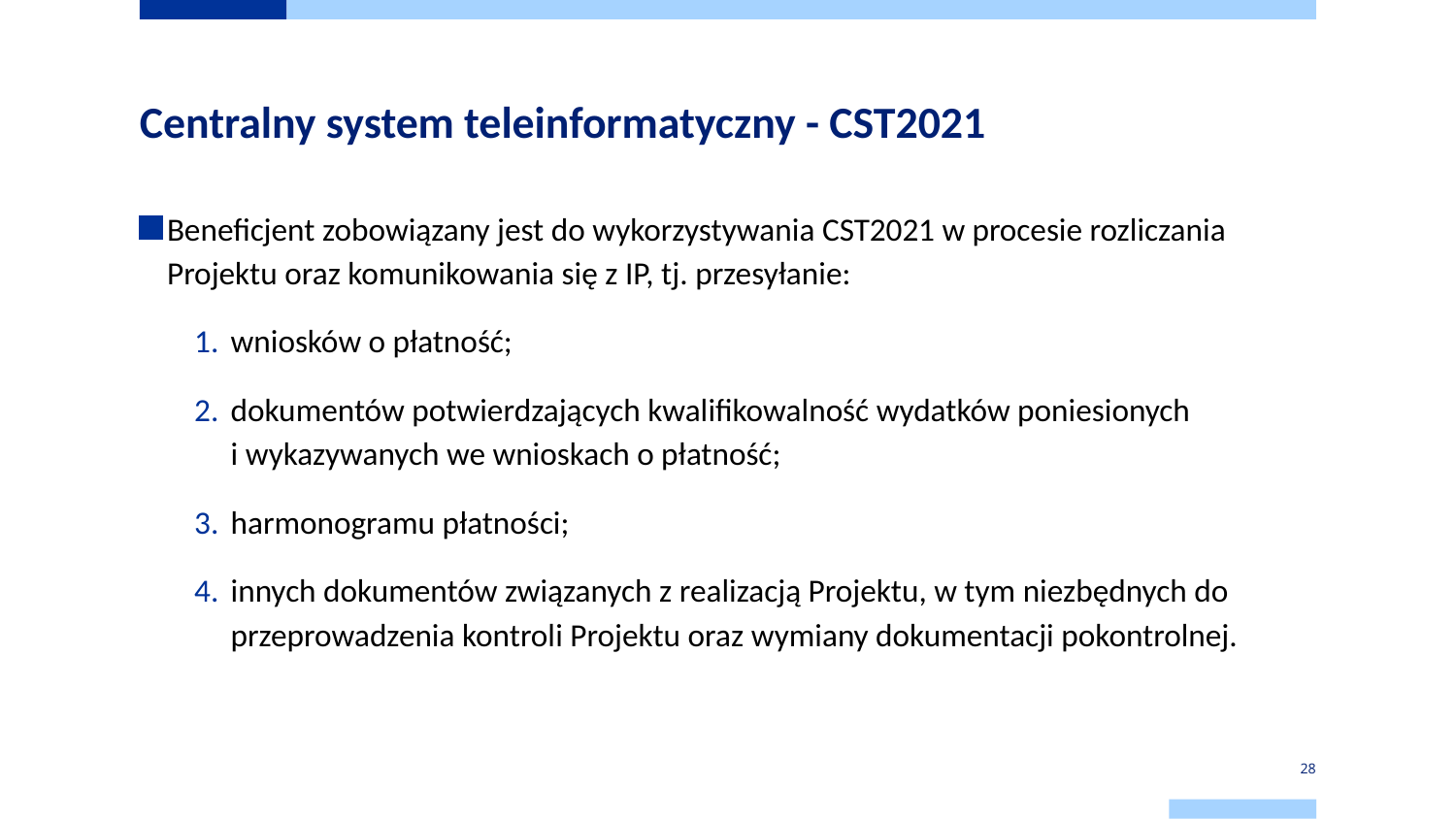

# Centralny system teleinformatyczny - CST2021
Beneficjent zobowiązany jest do wykorzystywania CST2021 w procesie rozliczania Projektu oraz komunikowania się z IP, tj. przesyłanie:
wniosków o płatność;
dokumentów potwierdzających kwalifikowalność wydatków poniesionych
i wykazywanych we wnioskach o płatność;
harmonogramu płatności;
innych dokumentów związanych z realizacją Projektu, w tym niezbędnych do przeprowadzenia kontroli Projektu oraz wymiany dokumentacji pokontrolnej.
28